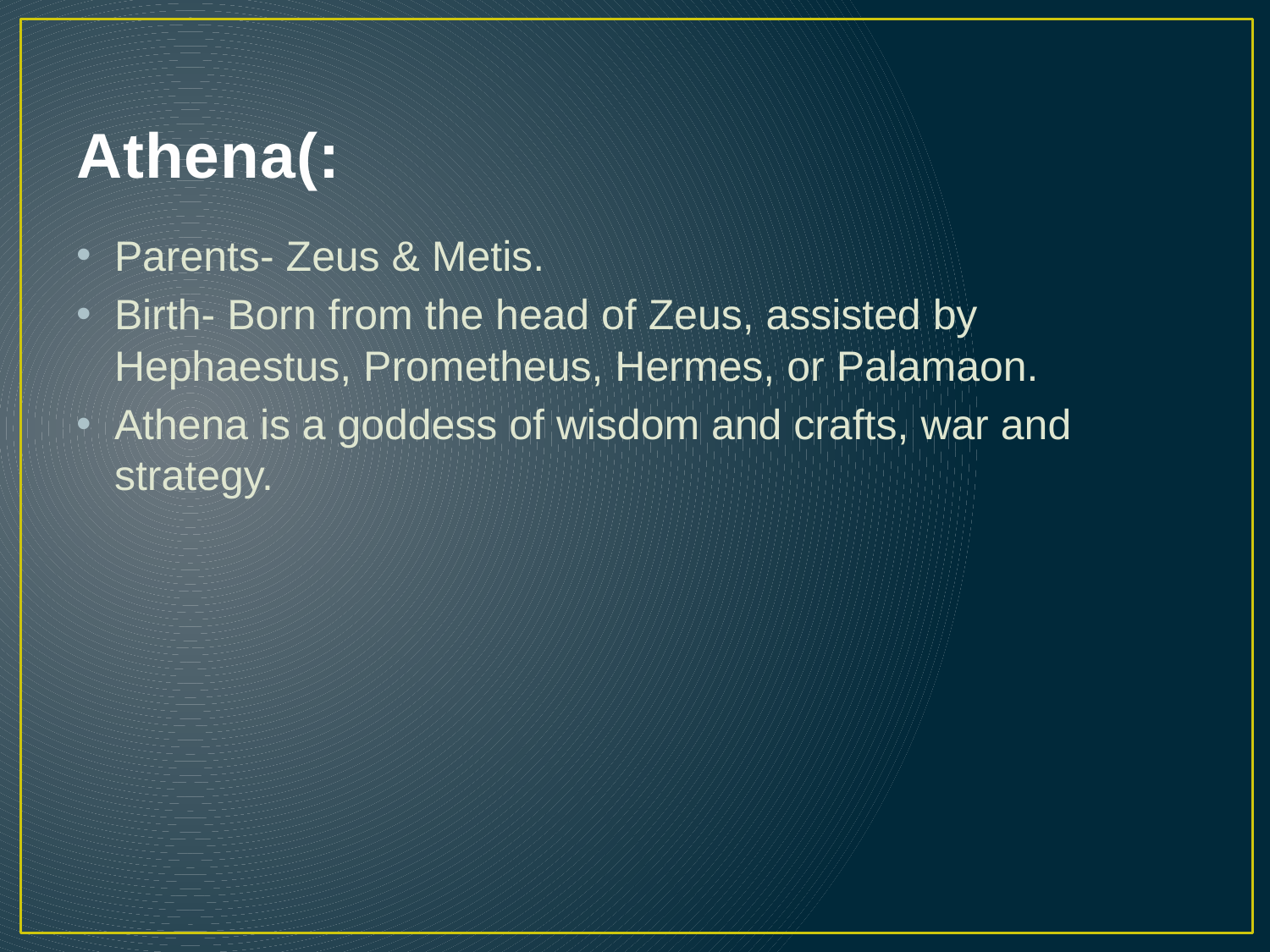

# Athena(:
Parents- Zeus & Metis.
Birth- Born from the head of Zeus, assisted by Hephaestus, Prometheus, Hermes, or Palamaon.
Athena is a goddess of wisdom and crafts, war and strategy.